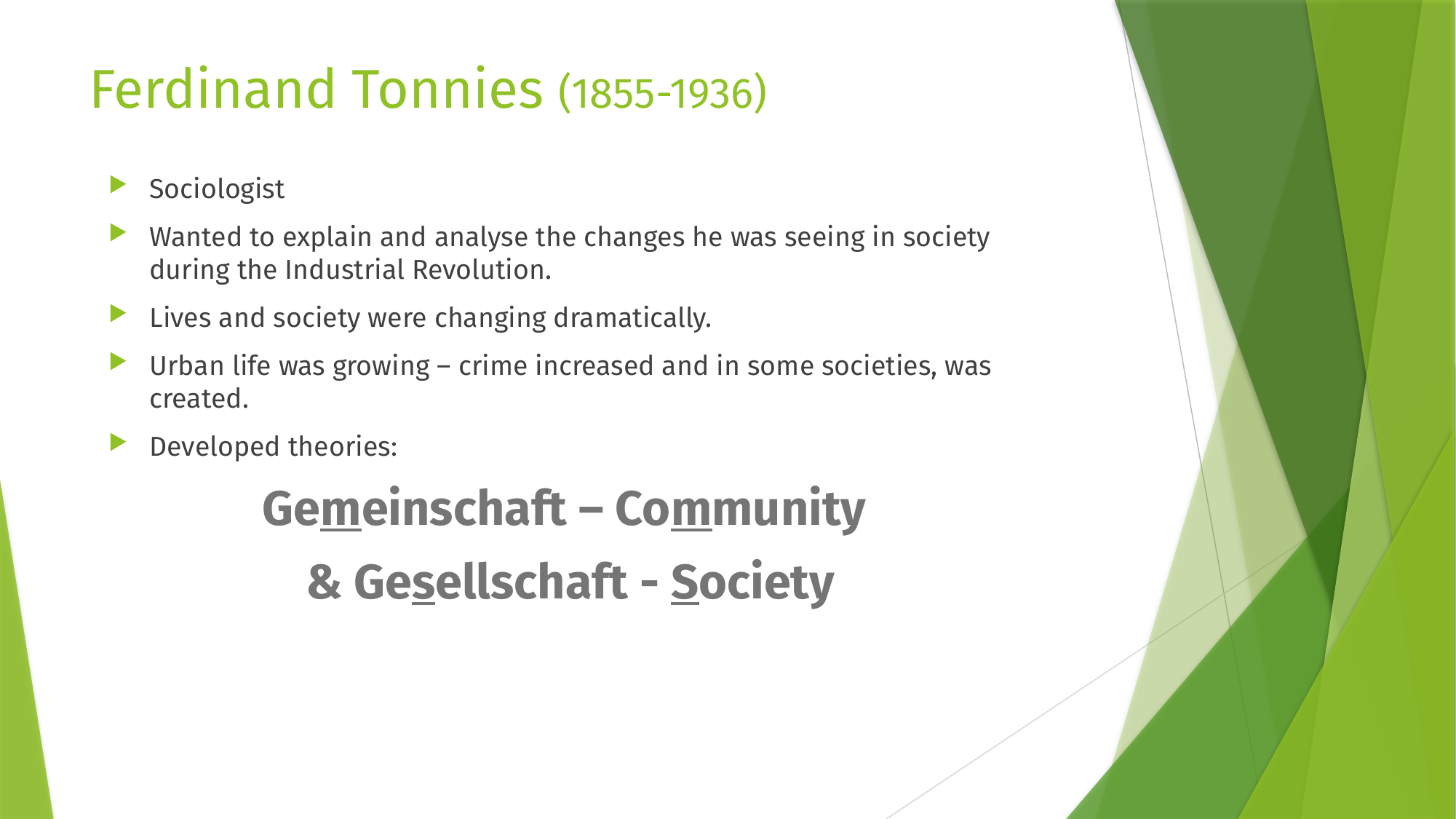

# Ferdinand Tonnies (1855-1936)
Sociologist
Wanted to explain and analyse the changes he was seeing in society during the Industrial Revolution.
Lives and society were changing dramatically.
Urban life was growing – crime increased and in some societies, was created.
Developed theories:
Gemeinschaft – Community
& Gesellschaft - Society